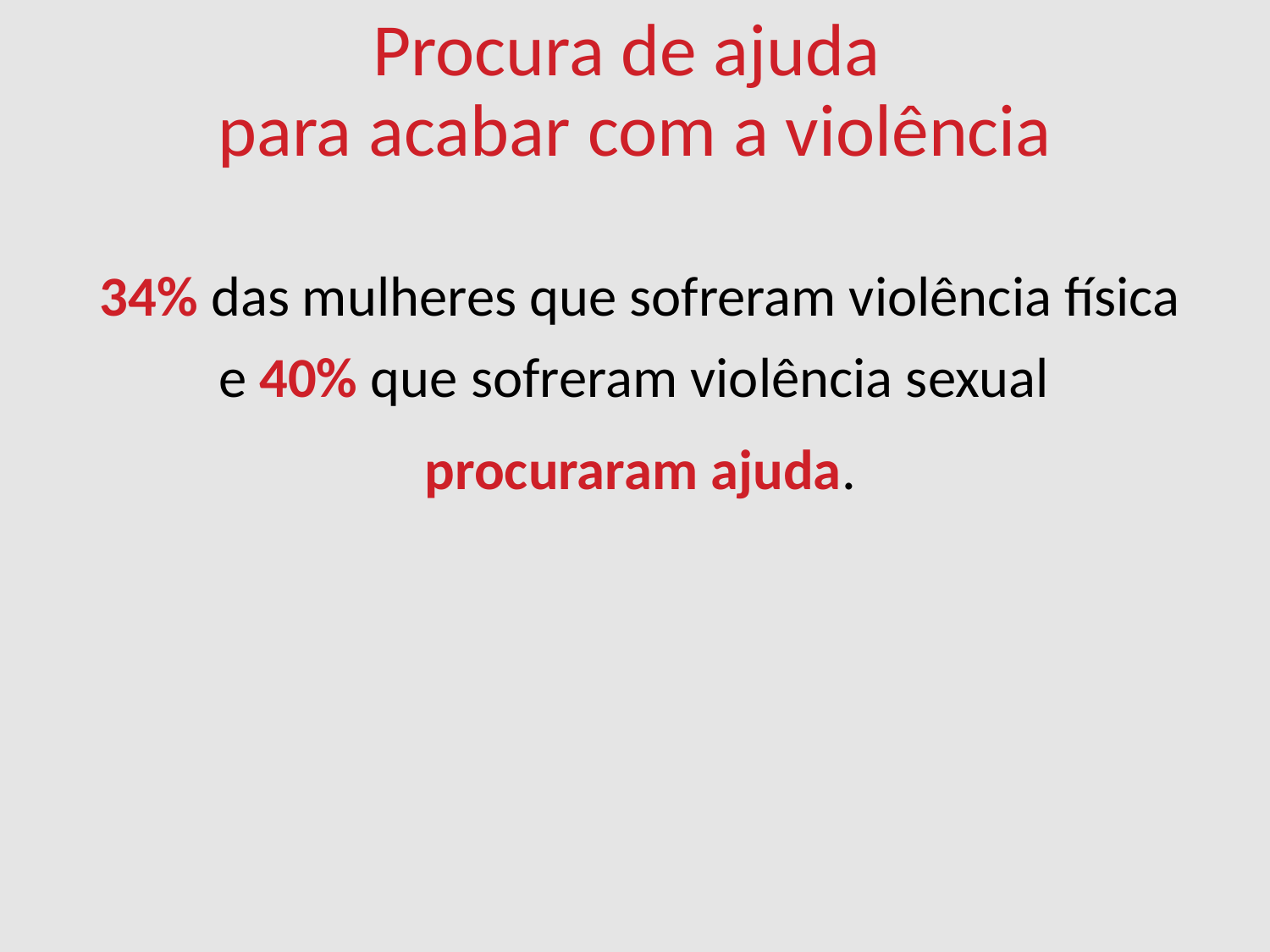

Procura de ajuda
para acabar com a violência
34% das mulheres que sofreram violência física e 40% que sofreram violência sexual
procuraram ajuda.